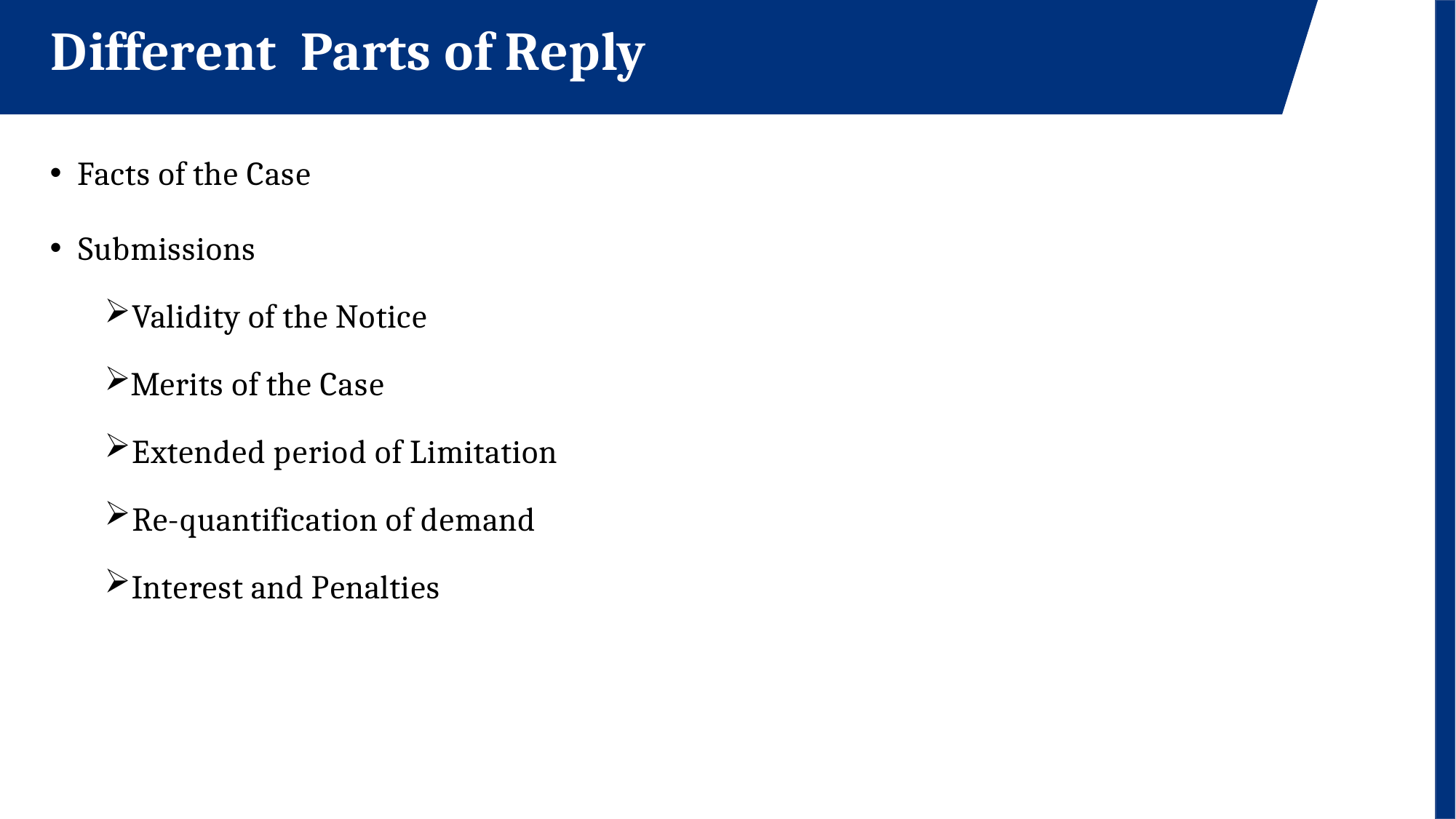

Different  Parts of Reply
Facts of the Case
Submissions
Validity of the Notice
Merits of the Case
Extended period of Limitation
Re-quantification of demand
Interest and Penalties